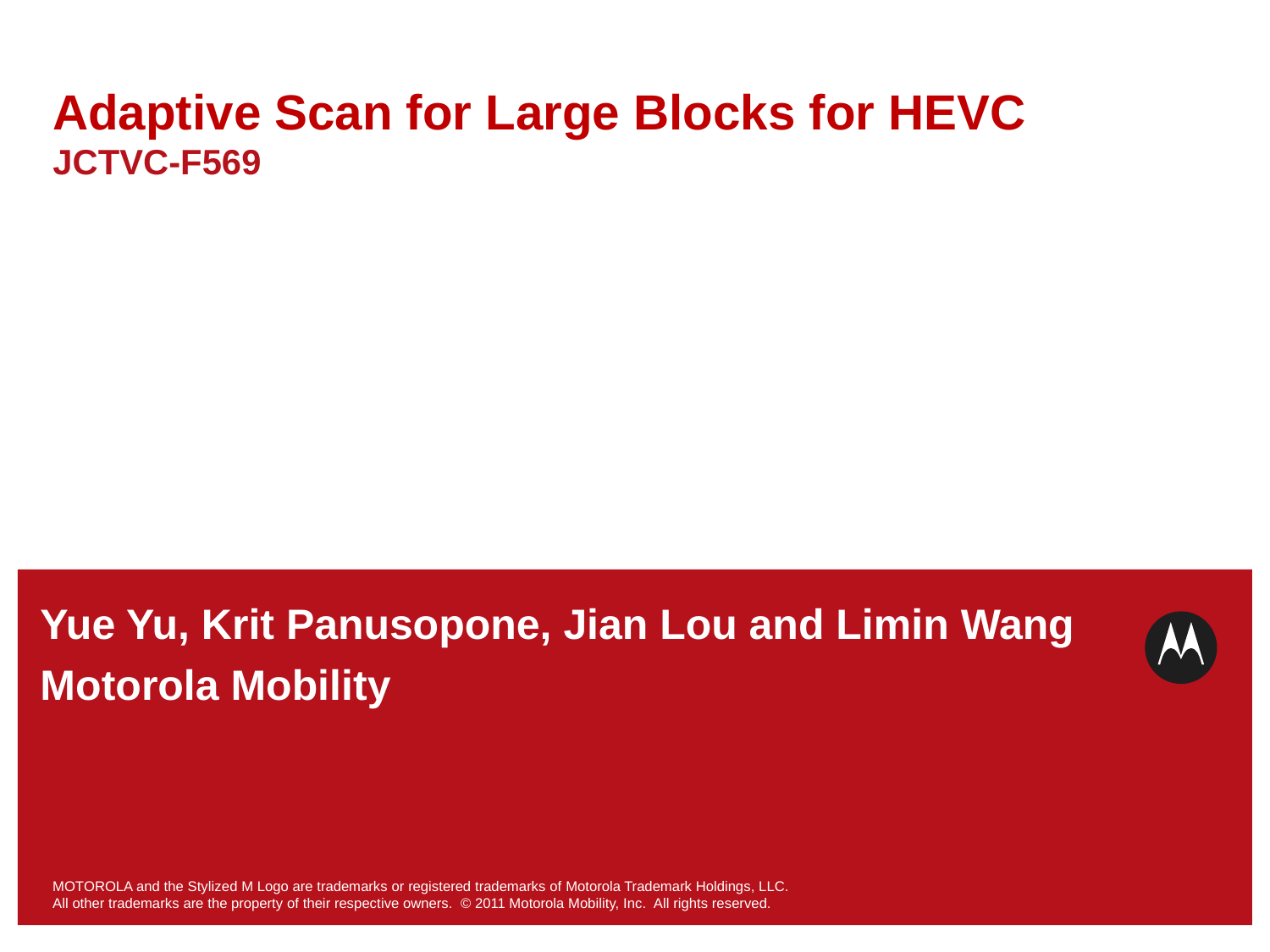

# Adaptive Scan for Large Blocks for HEVC JCTVC-F569
Yue Yu, Krit Panusopone, Jian Lou and Limin Wang
Motorola Mobility